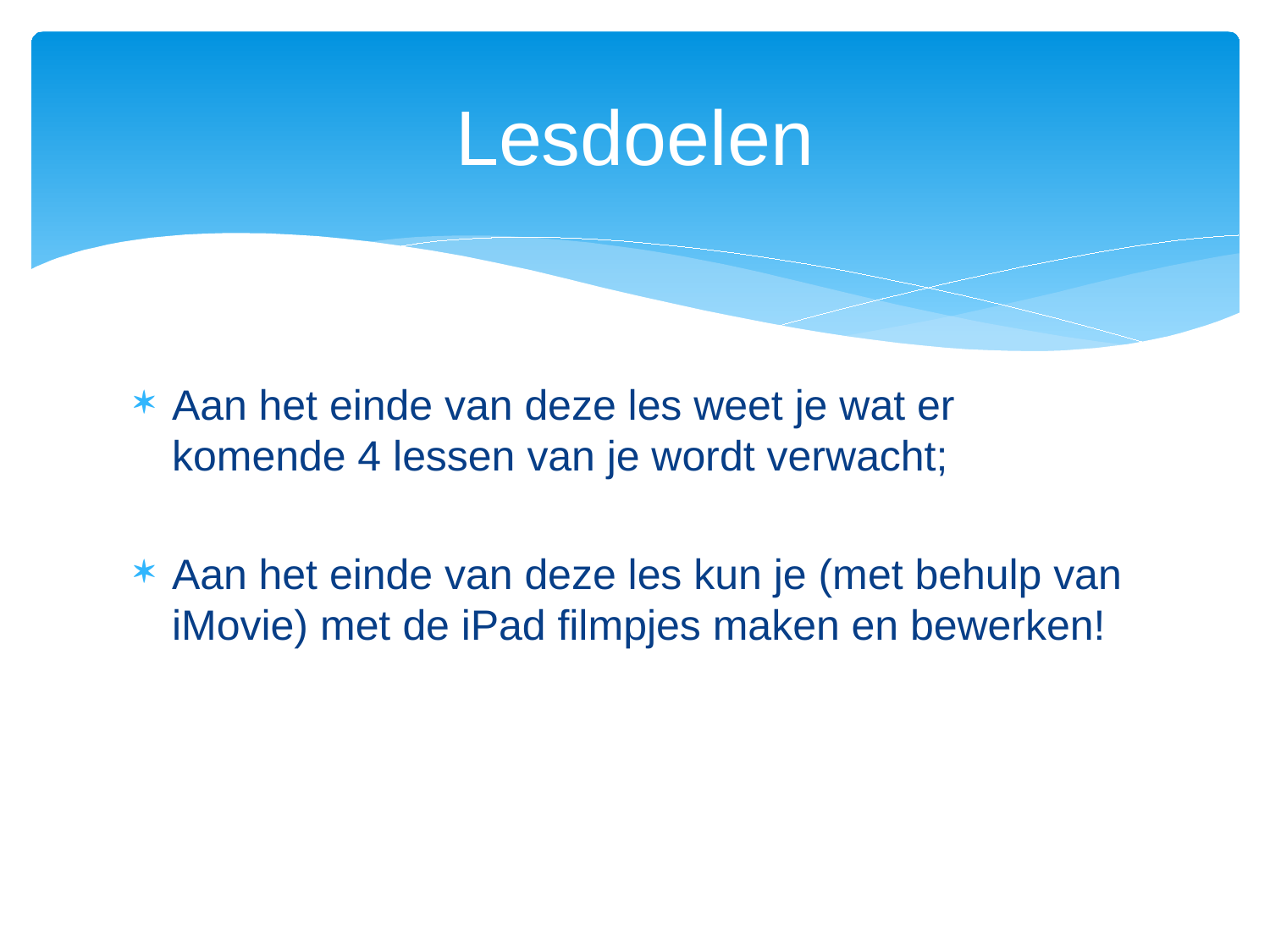

# Lesdoelen
Aan het einde van deze les weet je wat er komende 4 lessen van je wordt verwacht;

Aan het einde van deze les kun je (met behulp van iMovie) met de iPad filmpjes maken en bewerken!